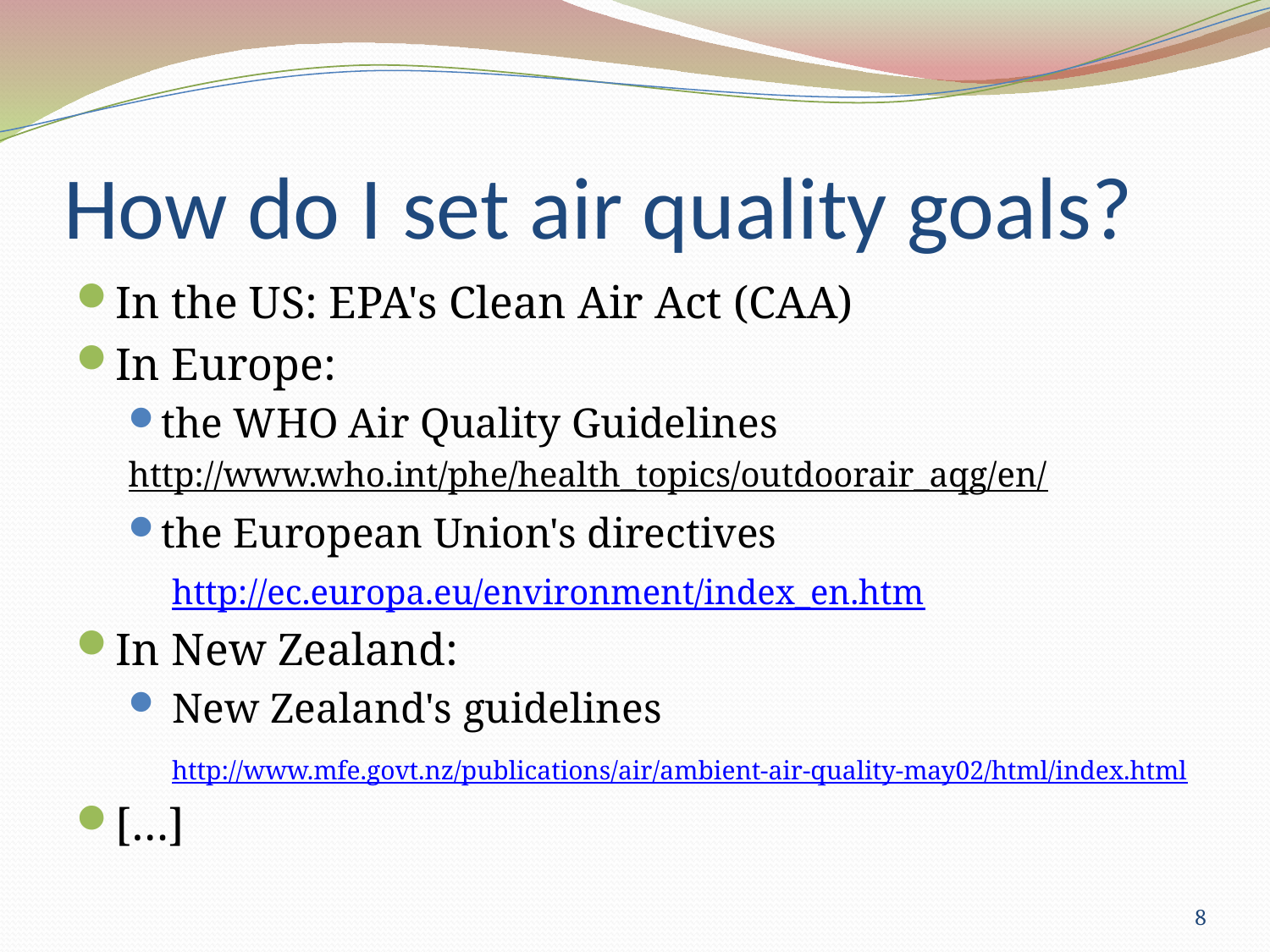

# How do I set air quality goals?
In the US: EPA's Clean Air Act (CAA)
In Europe:
the WHO Air Quality Guidelines
http://www.who.int/phe/health_topics/outdoorair_aqg/en/
the European Union's directives
	 http://ec.europa.eu/environment/index_en.htm
In New Zealand:
 New Zealand's guidelines
	 http://www.mfe.govt.nz/publications/air/ambient-air-quality-may02/html/index.html
[…]
8